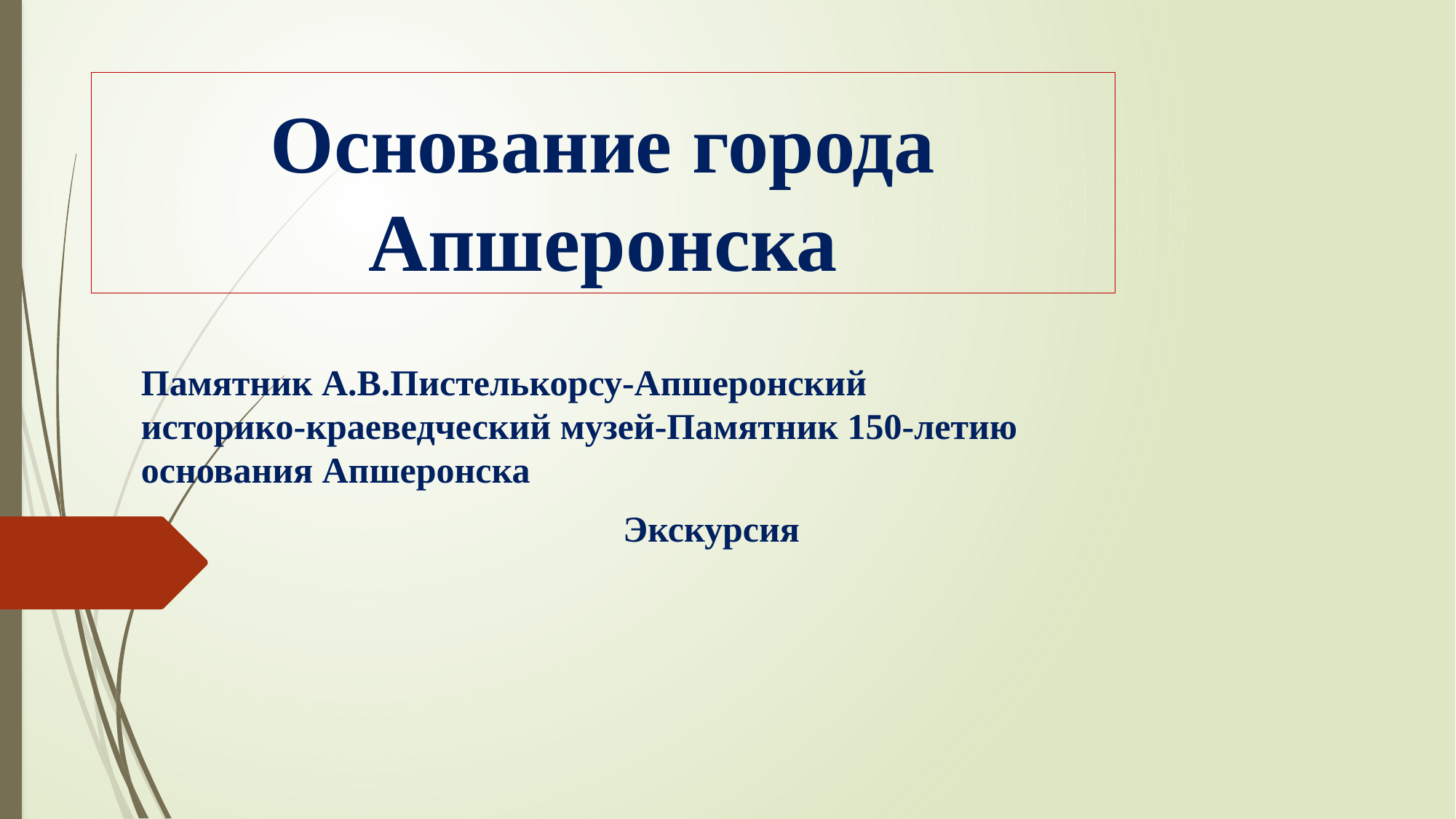

# Основание города Апшеронска
Памятник А.В.Пистелькорсу-Апшеронский историко-краеведческий музей-Памятник 150-летию основания Апшеронска
                                                     Экскурсия